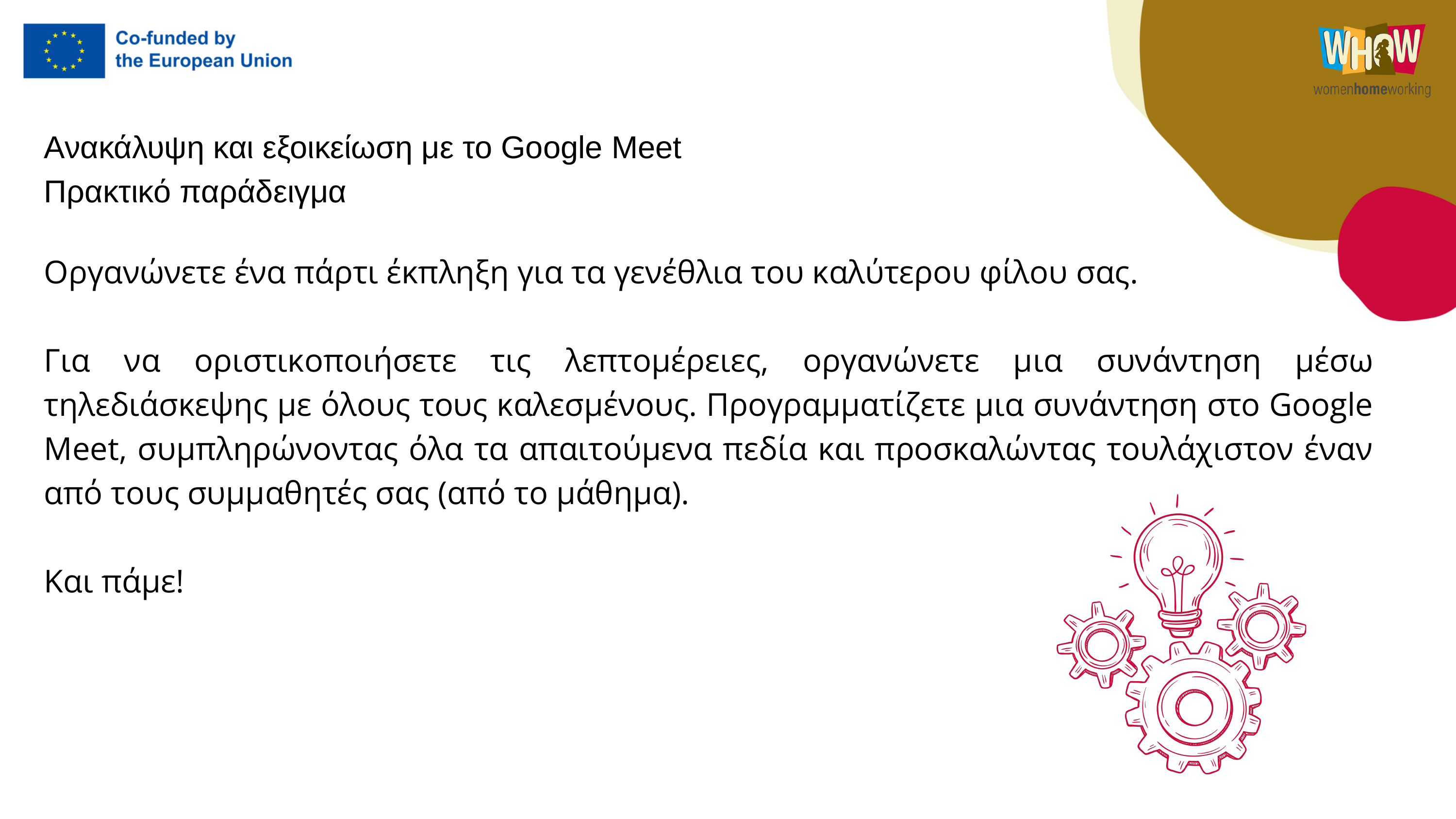

Ανακάλυψη και εξοικείωση με το Google Meet
Πρακτικό παράδειγμα
Οργανώνετε ένα πάρτι έκπληξη για τα γενέθλια του καλύτερου φίλου σας.

Για να οριστικοποιήσετε τις λεπτομέρειες, οργανώνετε μια συνάντηση μέσω τηλεδιάσκεψης με όλους τους καλεσμένους. Προγραμματίζετε μια συνάντηση στο Google Meet, συμπληρώνοντας όλα τα απαιτούμενα πεδία και προσκαλώντας τουλάχιστον έναν από τους συμμαθητές σας (από το μάθημα).

Και πάμε!